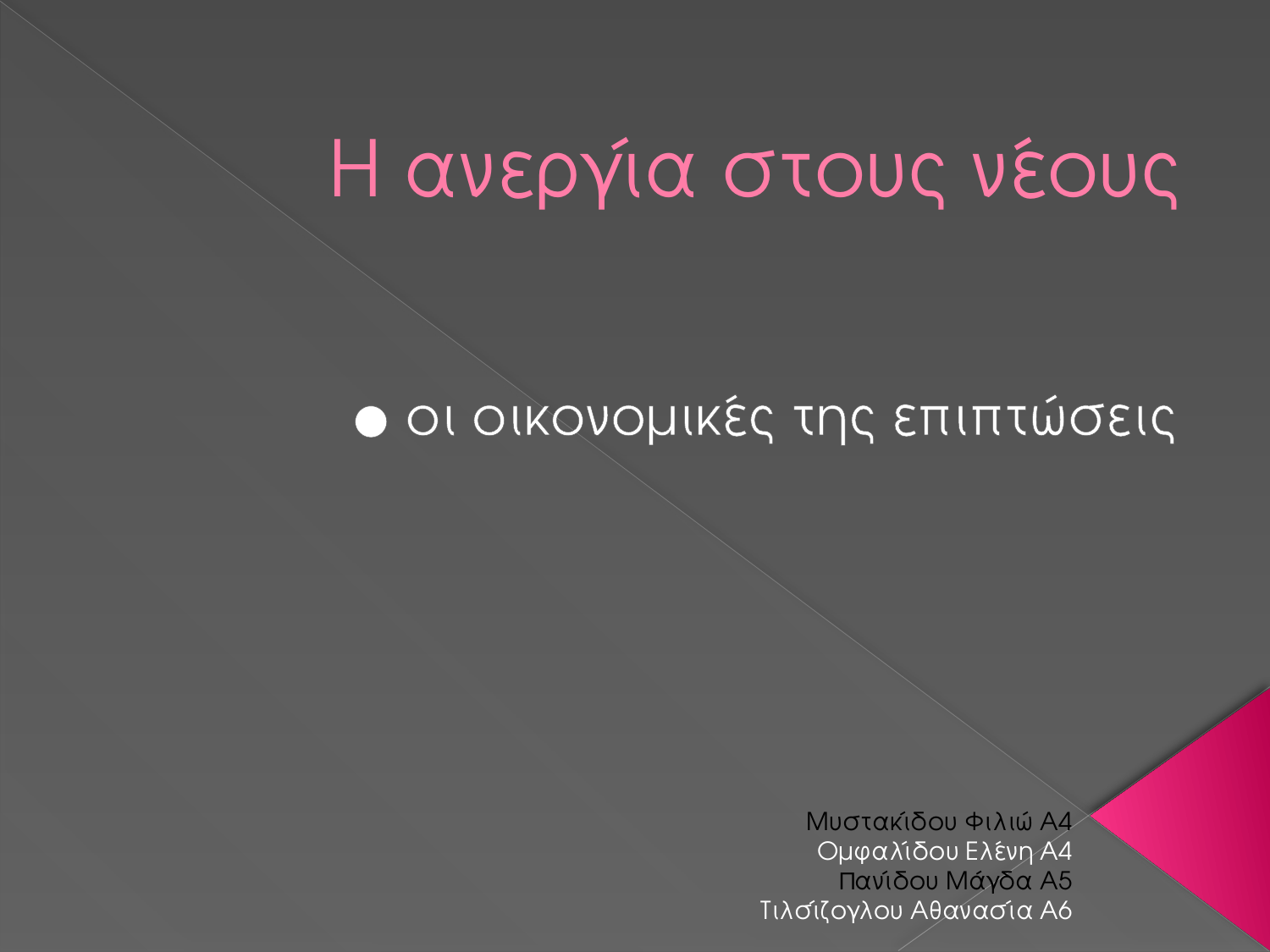

# Η ανεργία στους νέους

● οι οικονομικές της επιπτώσεις

  Μυστακίδου Φιλιώ Α4
Ομφαλίδου Ελένη Α4
Πανίδου Μάγδα Α5
Τιλσίζογλου Αθανασία Α6